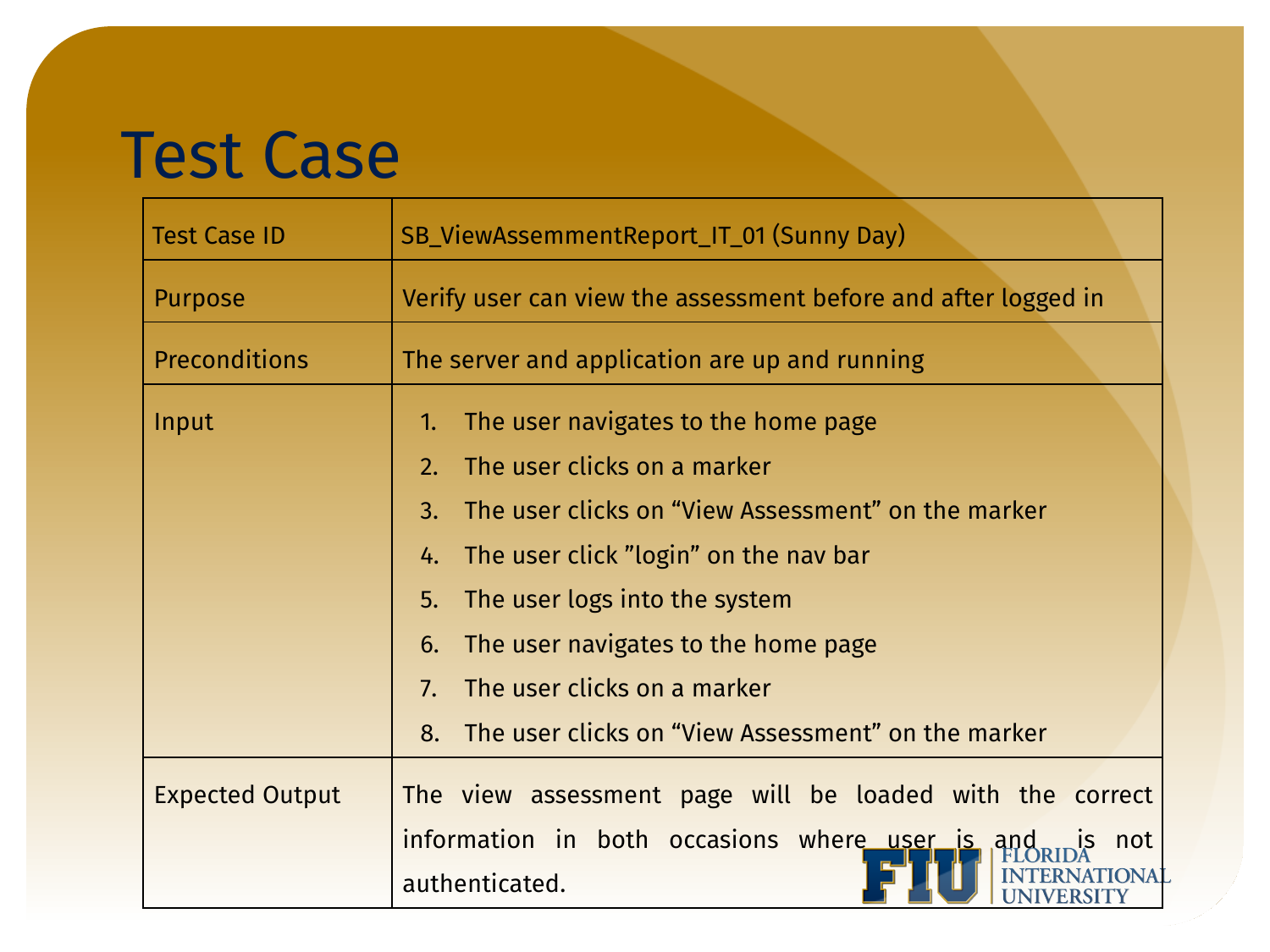

# Test Case
| Test Case ID | SB\_ViewAssemmentReport\_IT\_01 (Sunny Day) |
| --- | --- |
| Purpose | Verify user can view the assessment before and after logged in |
| Preconditions | The server and application are up and running |
| Input | The user navigates to the home page The user clicks on a marker The user clicks on “View Assessment” on the marker The user click ”login” on the nav bar The user logs into the system The user navigates to the home page The user clicks on a marker The user clicks on “View Assessment” on the marker |
| Expected Output | The view assessment page will be loaded with the correct information in both occasions where user is and is not authenticated. |